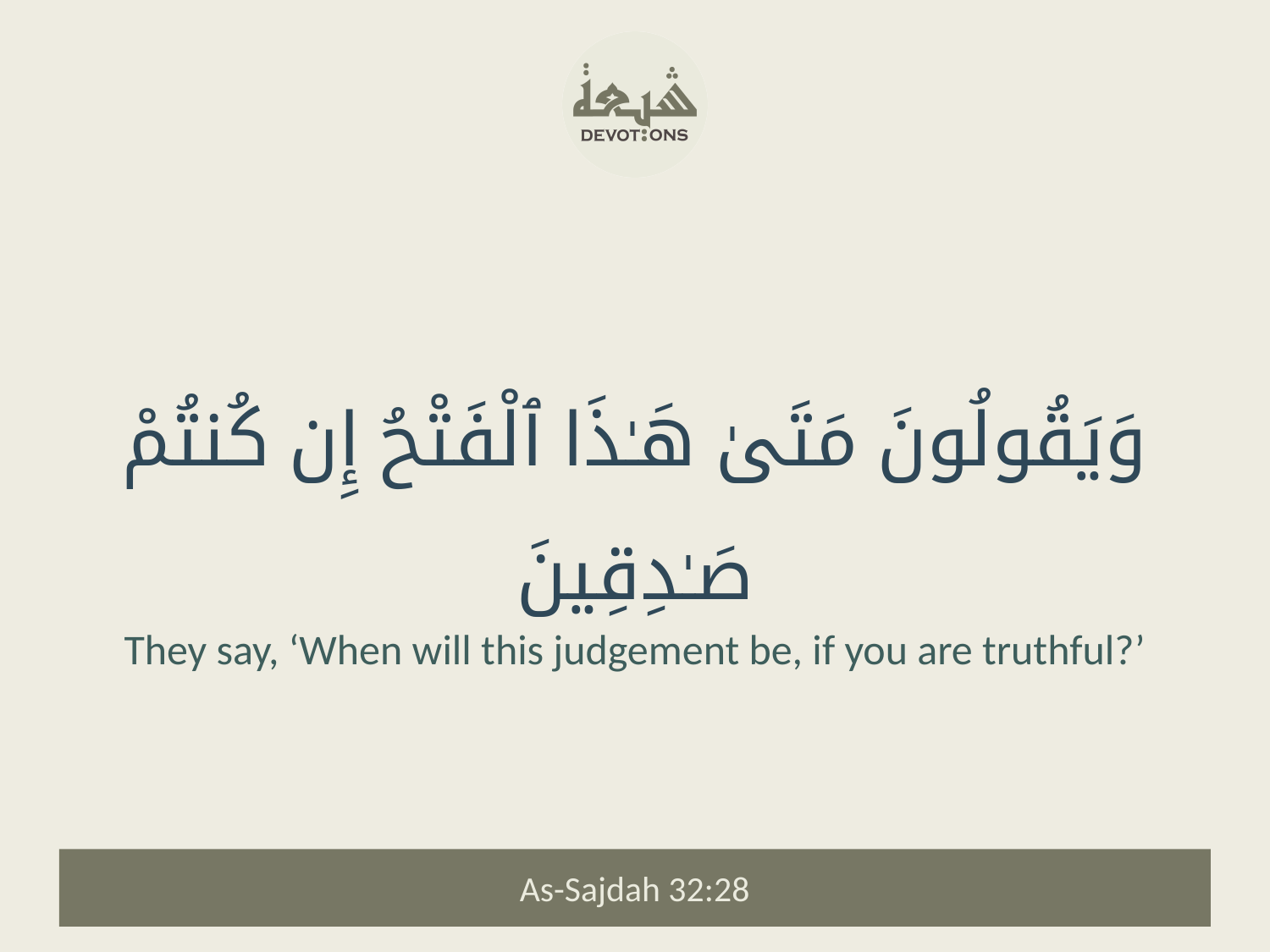

وَيَقُولُونَ مَتَىٰ هَـٰذَا ٱلْفَتْحُ إِن كُنتُمْ صَـٰدِقِينَ
They say, ‘When will this judgement be, if you are truthful?’
As-Sajdah 32:28